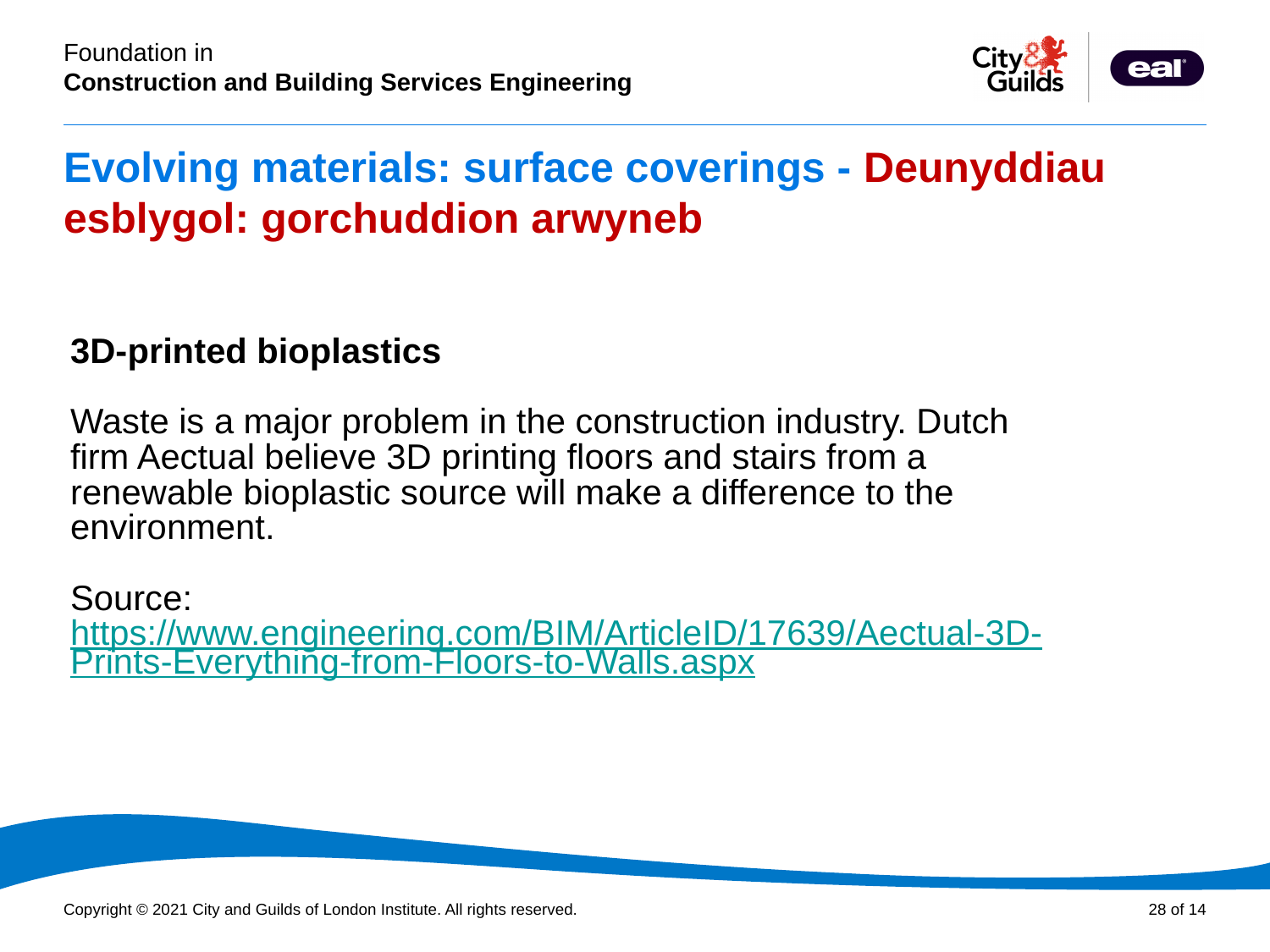

# Evolving materials: surface coverings - Deunyddiau esblygol: gorchuddion arwyneb
3D-printed bioplastics

Waste is a major problem in the construction industry. Dutch firm Aectual believe 3D printing floors and stairs from a renewable bioplastic source will make a difference to the environment.

Source: https://www.engineering.com/BIM/ArticleID/17639/Aectual-3D-Prints-Everything-from-Floors-to-Walls.aspx